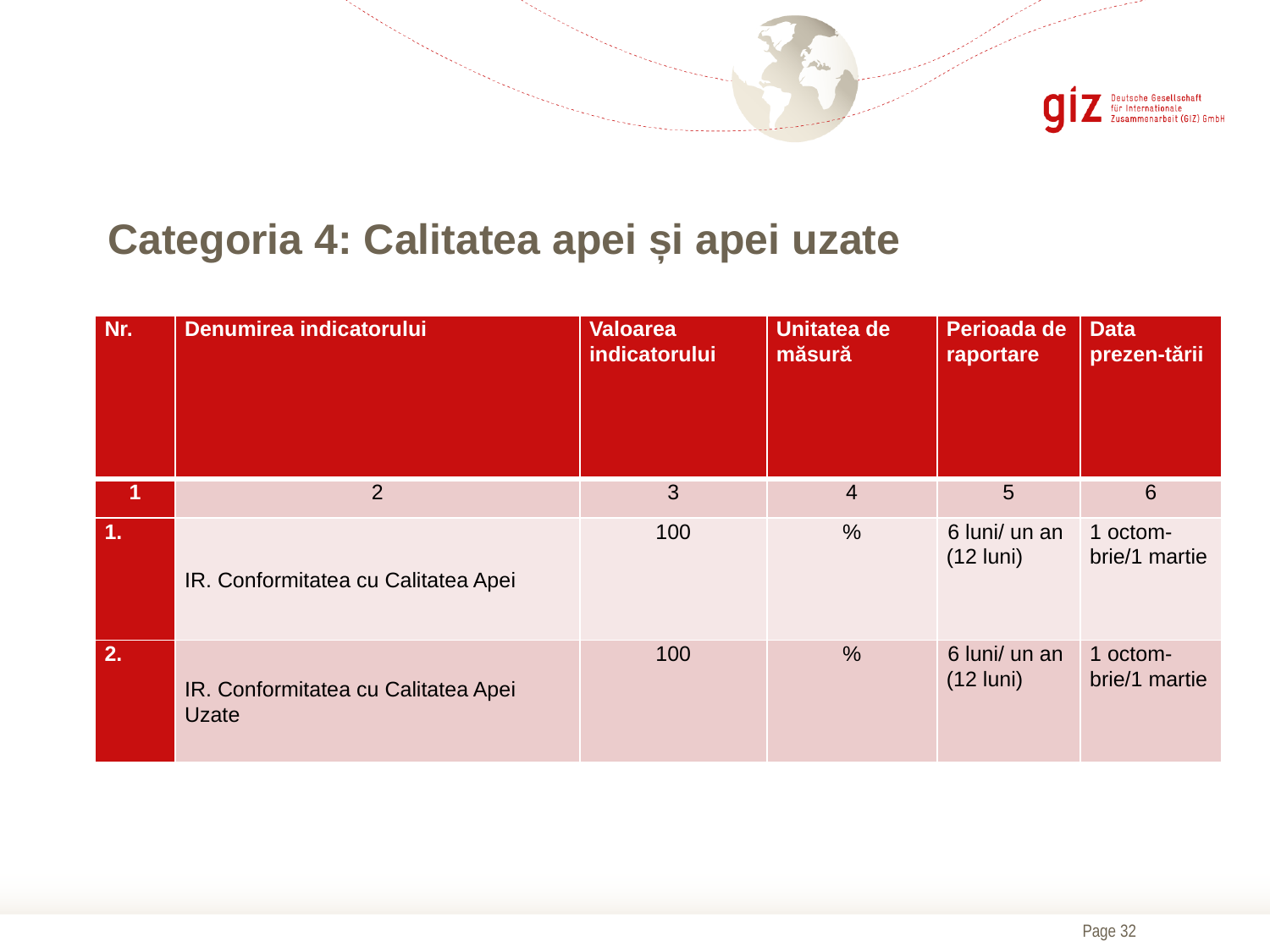

# Categoria 4: Calitatea apei și apei uzate
| Nr. | Denumirea indicatorului | Valoarea indicatorului | Unitatea de măsură | Perioada de raportare | Data prezen-tării |
| --- | --- | --- | --- | --- | --- |
| 1 | 2 | 3 | 4 | 5 | 6 |
| 1. | IR. Conformitatea cu Calitatea Apei | 100 | % | 6 luni/ un an (12 luni) | 1 octom-brie/1 martie |
| 2. | IR. Conformitatea cu Calitatea Apei Uzate | 100 | % | 6 luni/ un an (12 luni) | 1 octom-brie/1 martie |